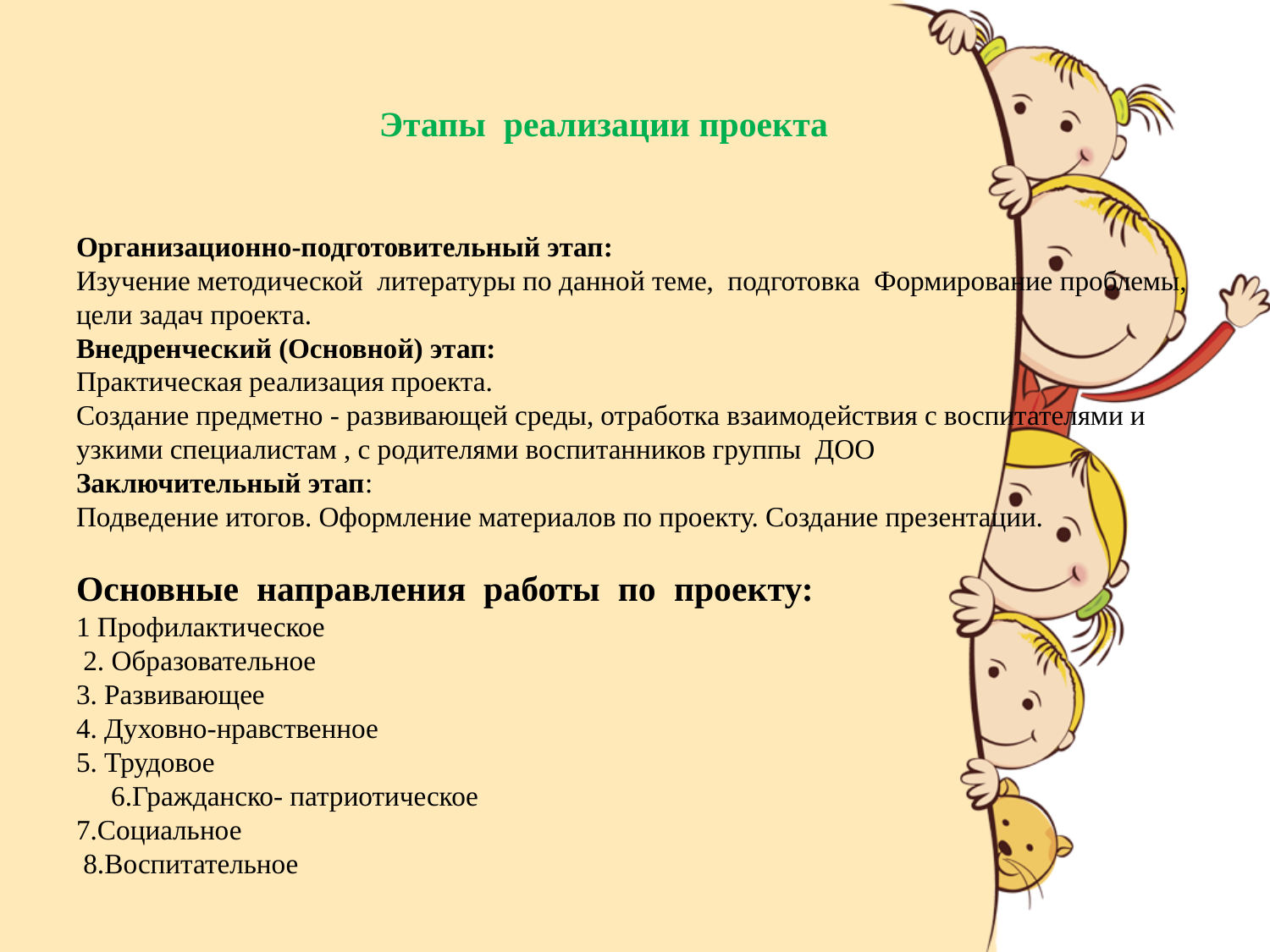

# Этапы  реализации проекта
Организационно-подготовительный этап:
Изучение методической  литературы по данной теме,  подготовка  Формирование проблемы, цели задач проекта.
Внедренческий (Основной) этап:
Практическая реализация проекта.
Создание предметно - развивающей среды, отработка взаимодействия с воспитателями и узкими специалистам , с родителями воспитанников группы  ДОО
Заключительный этап:
Подведение итогов. Оформление материалов по проекту. Создание презентации.

Основные  направления  работы  по  проекту:
1 Профилактическое
 2. Образовательное
3. Развивающее
4. Духовно-нравственное
5. Трудовое                                                                                                                                                  6.Гражданско- патриотическое
7.Социальное
 8.Воспитательное